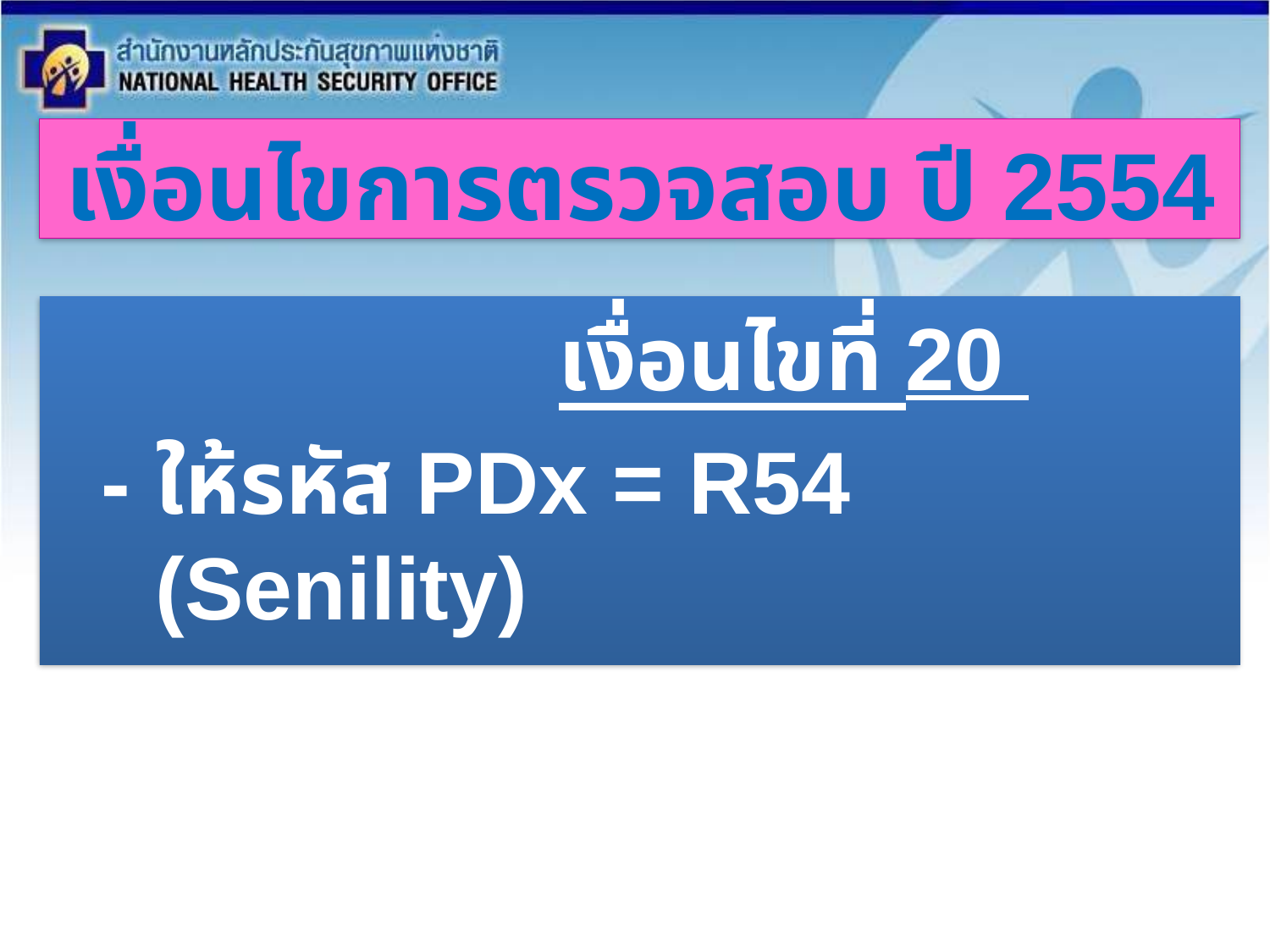

เงื่อนไขการตรวจสอบ ปี 2554
                       เงื่อนไขที่ 20
  - ให้รหัส PDx = R54 (Senility)